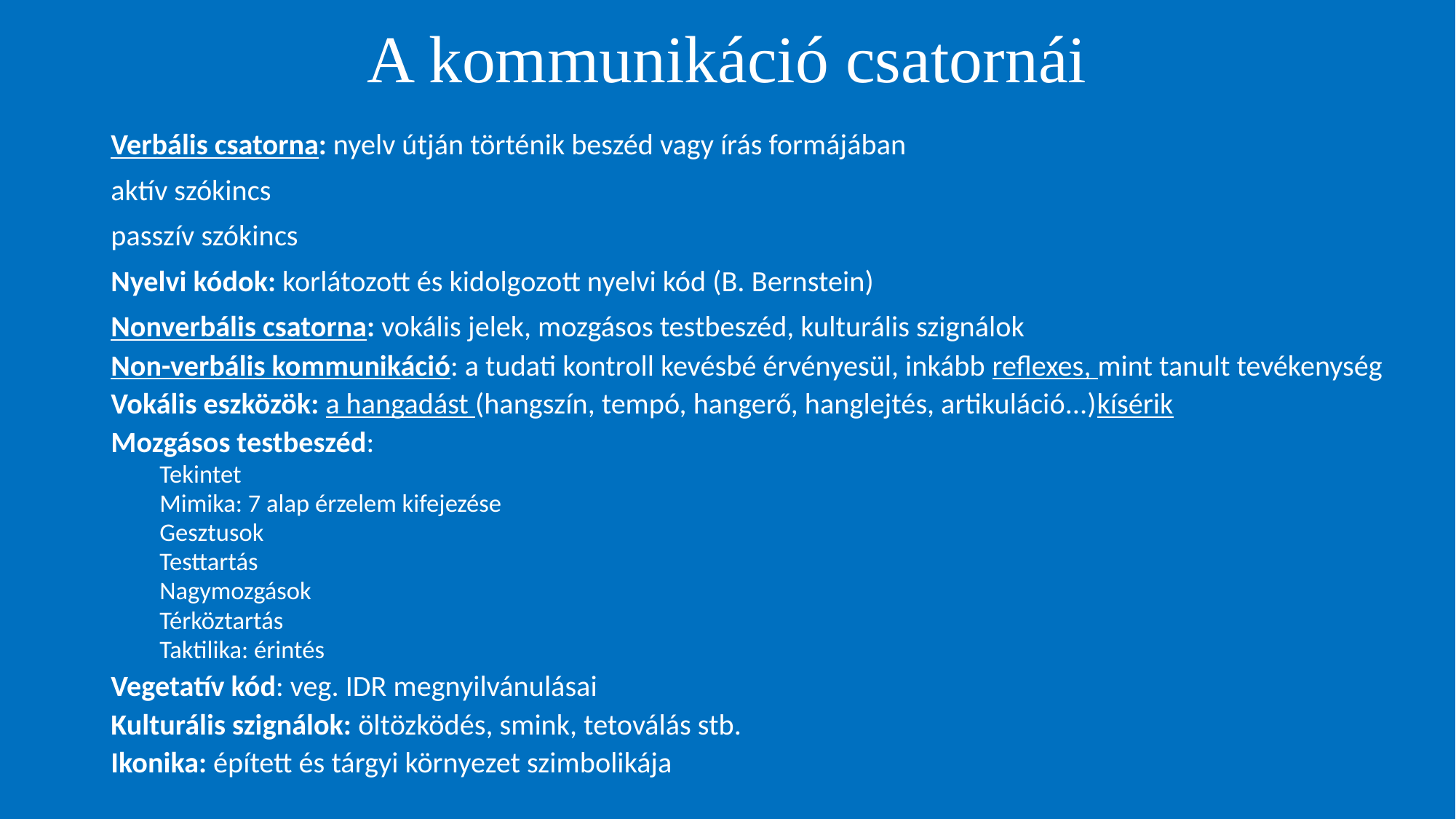

# A kommunikáció csatornái
Verbális csatorna: nyelv útján történik beszéd vagy írás formájában
aktív szókincs
passzív szókincs
Nyelvi kódok: korlátozott és kidolgozott nyelvi kód (B. Bernstein)
Nonverbális csatorna: vokális jelek, mozgásos testbeszéd, kulturális szignálok
Non-verbális kommunikáció: a tudati kontroll kevésbé érvényesül, inkább reflexes, mint tanult tevékenység
Vokális eszközök: a hangadást (hangszín, tempó, hangerő, hanglejtés, artikuláció...)kísérik
Mozgásos testbeszéd:
Tekintet
Mimika: 7 alap érzelem kifejezése
Gesztusok
Testtartás
Nagymozgások
Térköztartás
Taktilika: érintés
Vegetatív kód: veg. IDR megnyilvánulásai
Kulturális szignálok: öltözködés, smink, tetoválás stb.
Ikonika: épített és tárgyi környezet szimbolikája